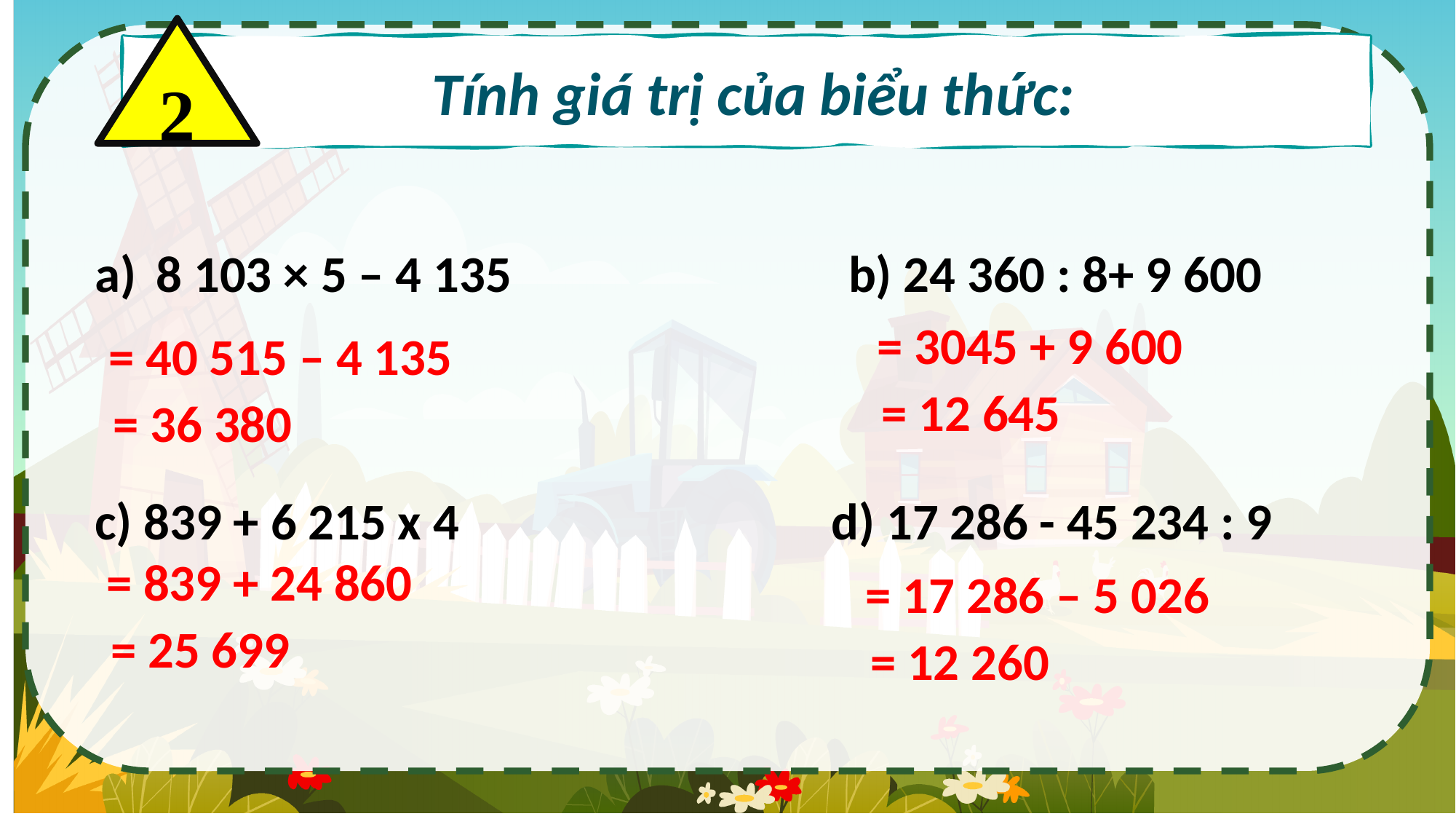

2

 Tính giá trị của biểu thức:
8 103 × 5 – 4 135                             b) 24 360 : 8+ 9 600

c) 839 + 6 215 x 4                                d) 17 286 - 45 234 : 9

= 3045 + 9 600
= 40 515 – 4 135
= 12 645
= 36 380
= 839 + 24 860
= 17 286 – 5 026
= 25 699
= 12 260